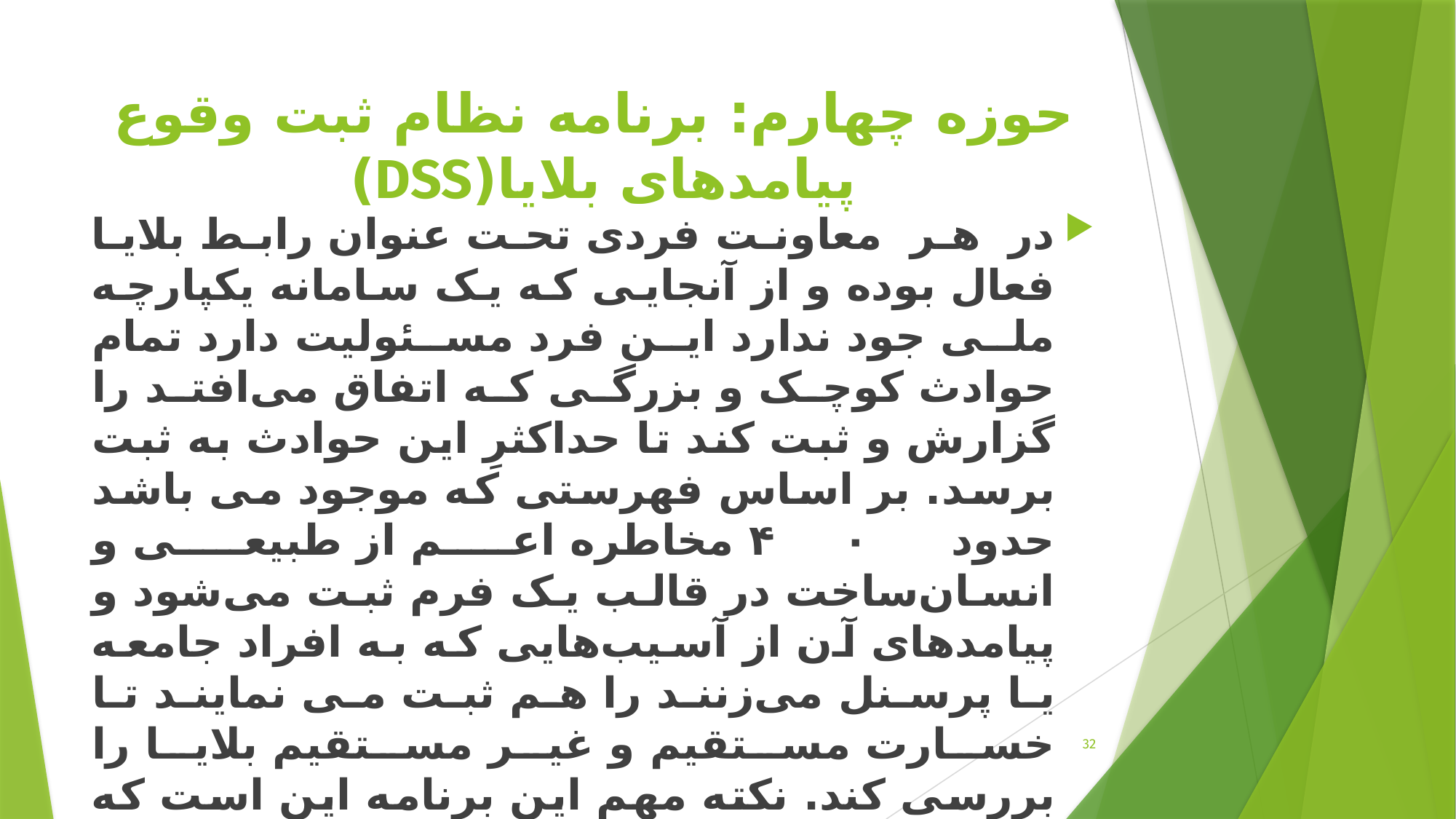

# حوزه چهارم: برنامه نظام ثبت وقوع پیامدهای بلایا(DSS)
در هر معاونت فردی تحت عنوان رابط بلایا فعال بوده و از آنجایی که یک سامانه یکپارچه ملی جود ندارد این فرد مسئولیت دارد تمام حوادث کوچک و بزرگی که اتفاق می‌افتد را گزارش و ثبت کند تا حداکثرِ این حوادث به ثبت برسد. بر اساس فهرستی که موجود می باشد حدود ۴۰ مخاطره اعم از طبیعی و انسان‌ساخت در قالب یک فرم ثبت می‌شود و پیامدهای آن از آسیب‌هایی که به افراد جامعه یا پرسنل می‌زنند را هم ثبت می نمایند تا خسارت مستقیم و غیر مستقیم بلایا را بررسی کند. نکته مهم این برنامه این است که تمام مخاطرات بزرگ و کوچک به شکل تجمیع شده در اختیار سیاستگزاران قرار می‌گیرد

32